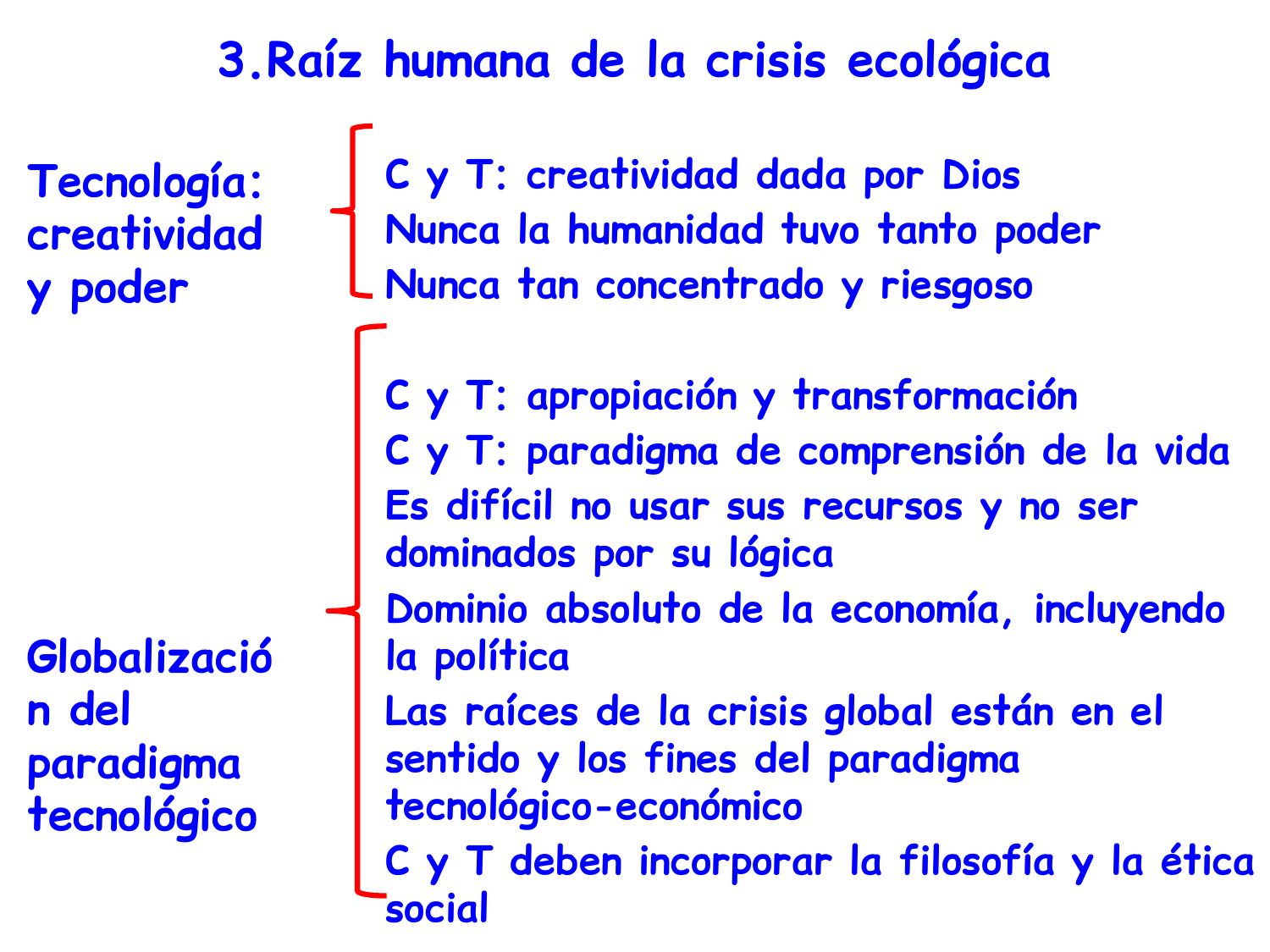

# 3.Raíz humana de la crisis ecológica

C y T: creatividad dada por Dios
Nunca la humanidad tuvo tanto poder
Nunca tan concentrado y riesgoso

C y T: apropiación y transformación
C y T: paradigma de comprensión de la vida
Es difícil no usar sus recursos y no ser dominados por su lógica
Dominio absoluto de la economía, incluyendo la política
Las raíces de la crisis global están en el sentido y los fines del paradigma tecnológico-económico
C y T deben incorporar la filosofía y la ética social

Tecnología: creatividad y poder

Globalización del paradigma tecnológico